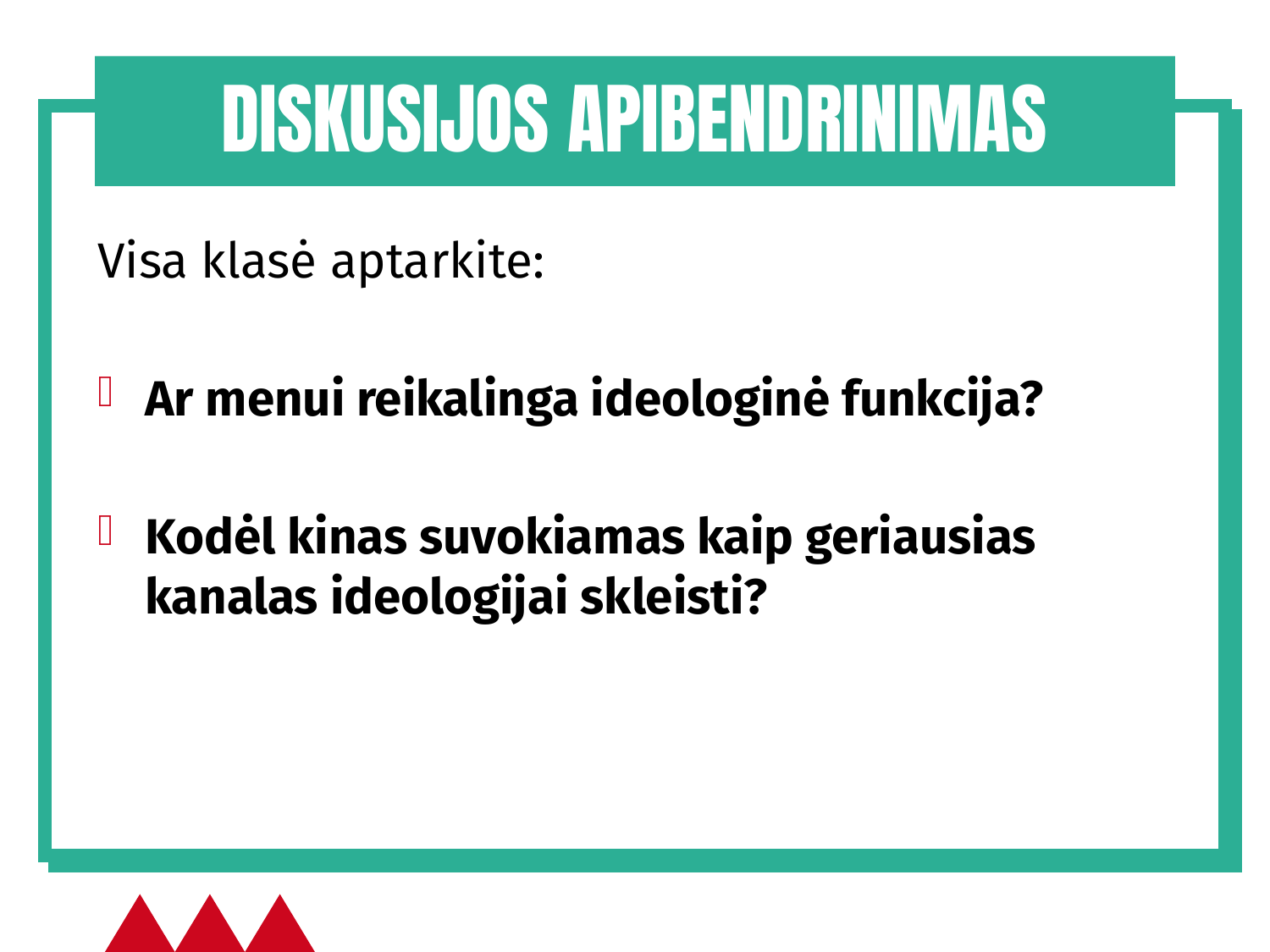

# DISKUSIJOS APIBENDRINIMAS
Visa klasė aptarkite:

Ar menui reikalinga ideologinė funkcija?

Kodėl kinas suvokiamas kaip geriausias kanalas ideologijai skleisti?